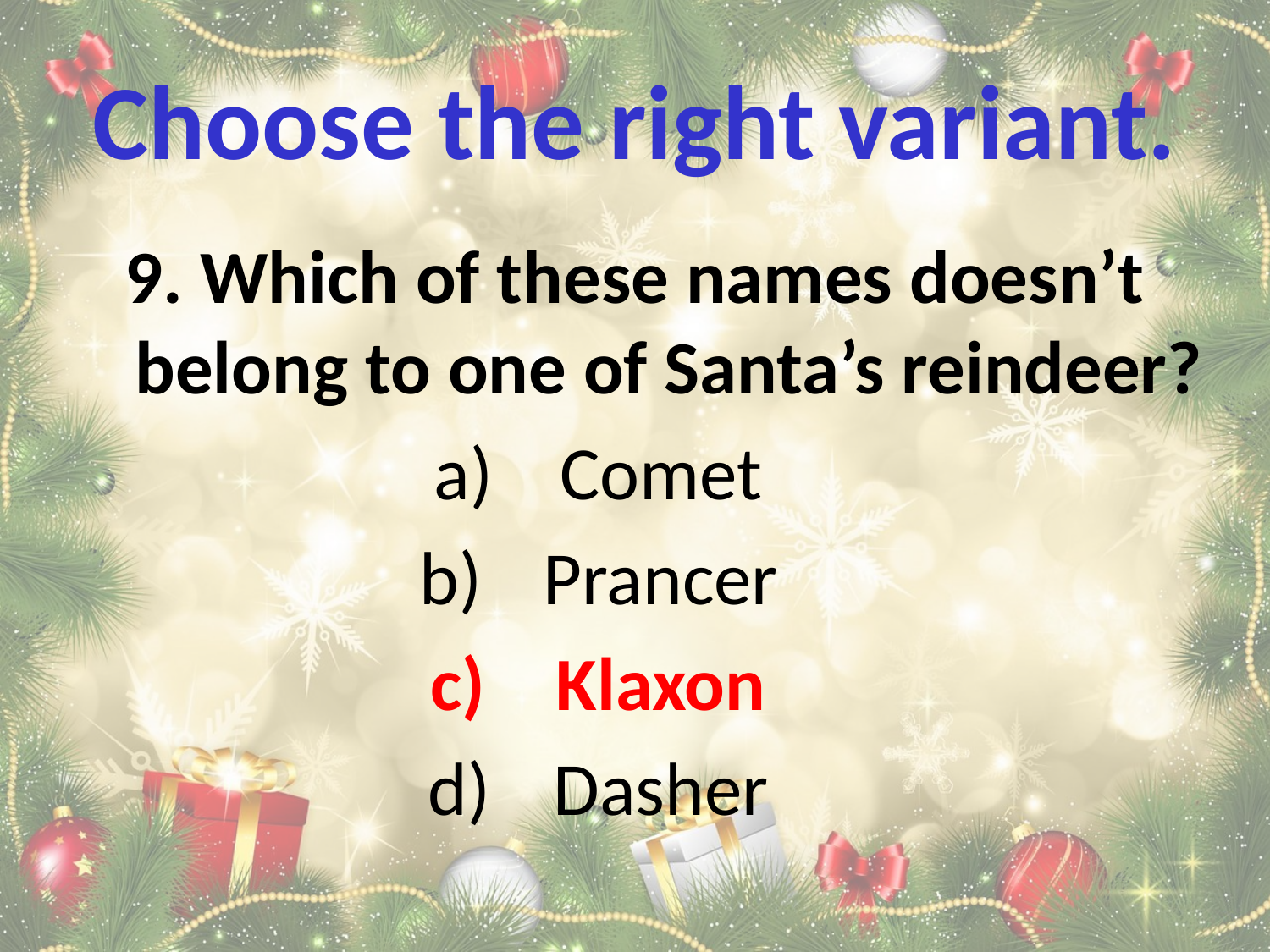

# Choose the right variant.
9. Which of these names doesn’t belong to one of Santa’s reindeer?
Comet
Prancer
Klaxon
Dasher